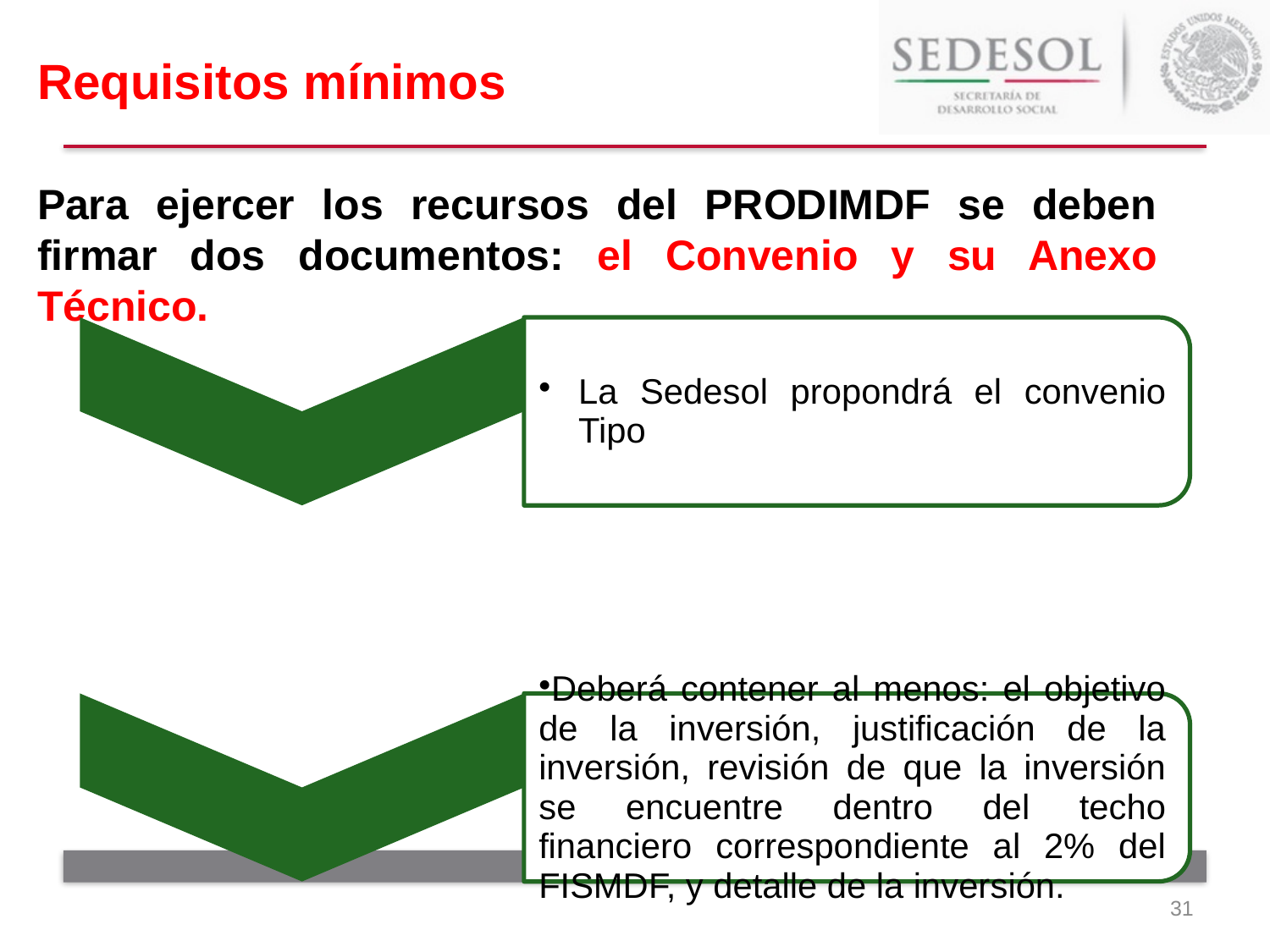

# Requisitos mínimos
Para ejercer los recursos del PRODIMDF se deben firmar dos documentos: el Convenio y su Anexo Técnico.

Convenio
La Sedesol propondrá el convenio Tipo
Anexo Técnico
Deberá contener al menos: el objetivo de la inversión, justificación de la inversión, revisión de que la inversión se encuentre dentro del techo financiero correspondiente al 2% del FISMDF, y detalle de la inversión.
31